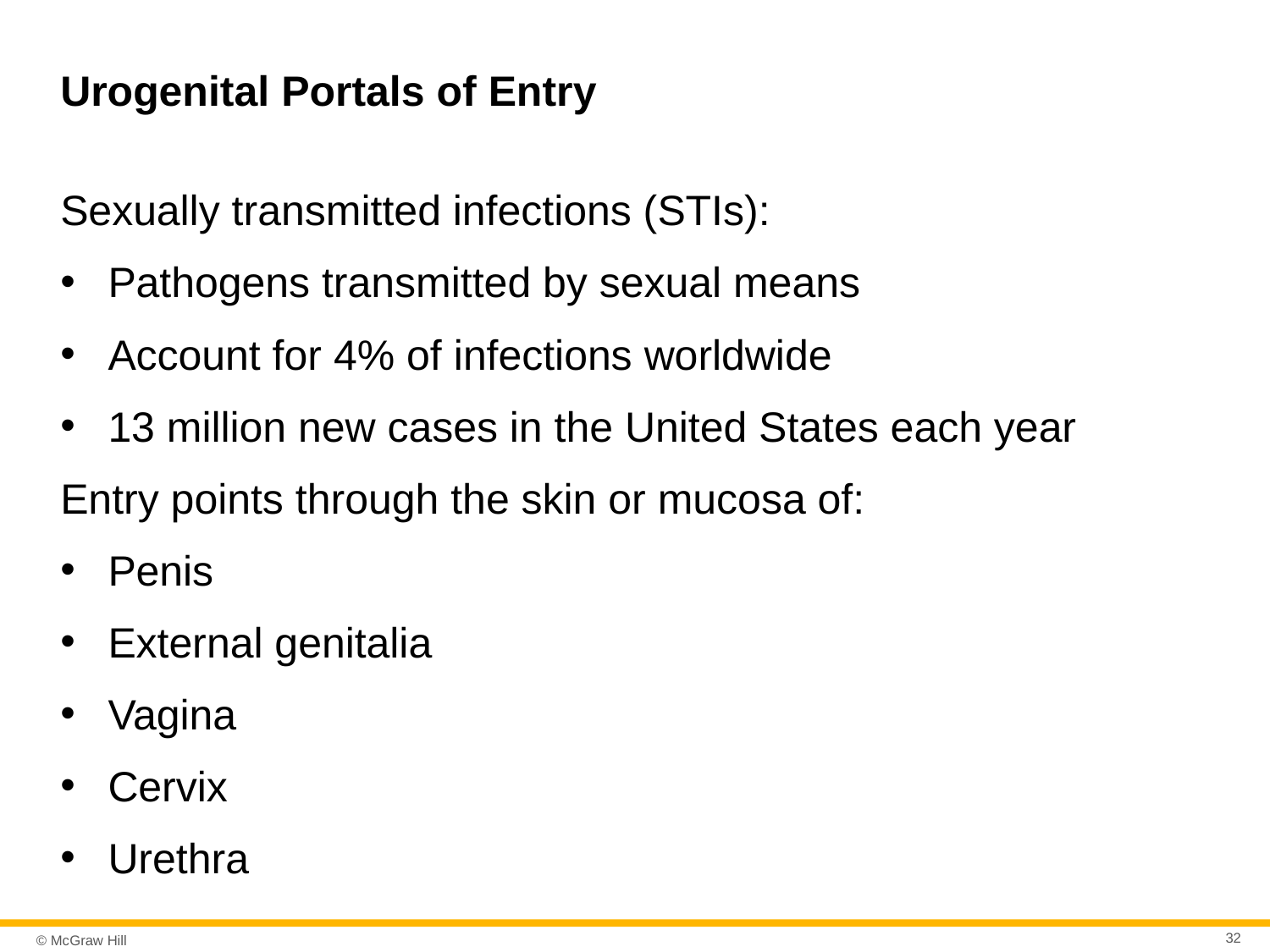

# Urogenital Portals of Entry
Sexually transmitted infections (STIs):
Pathogens transmitted by sexual means
Account for 4% of infections worldwide
13 million new cases in the United States each year
Entry points through the skin or mucosa of:
Penis
External genitalia
Vagina
Cervix
Urethra